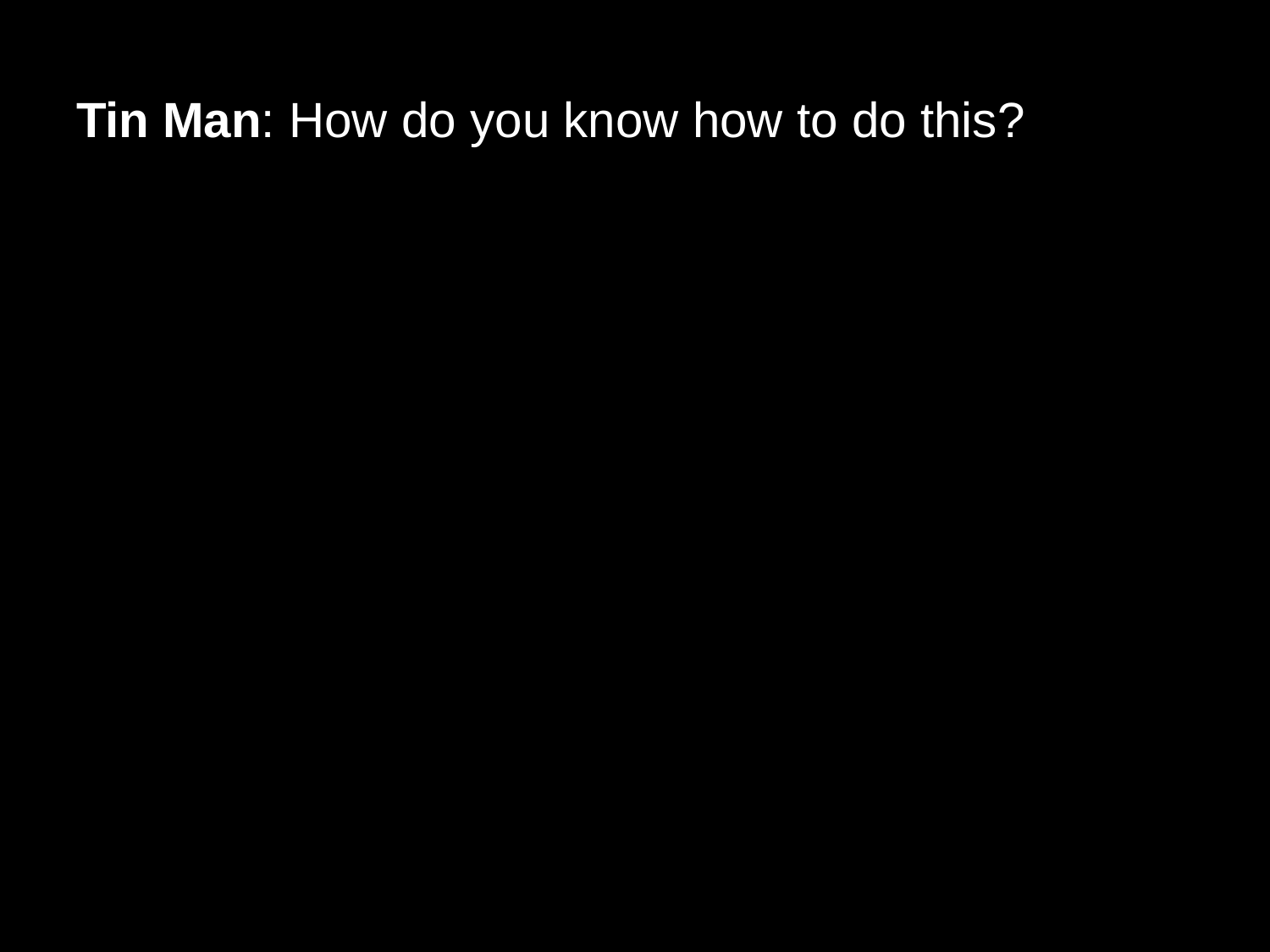

# Tin Man: How do you know how to do this?